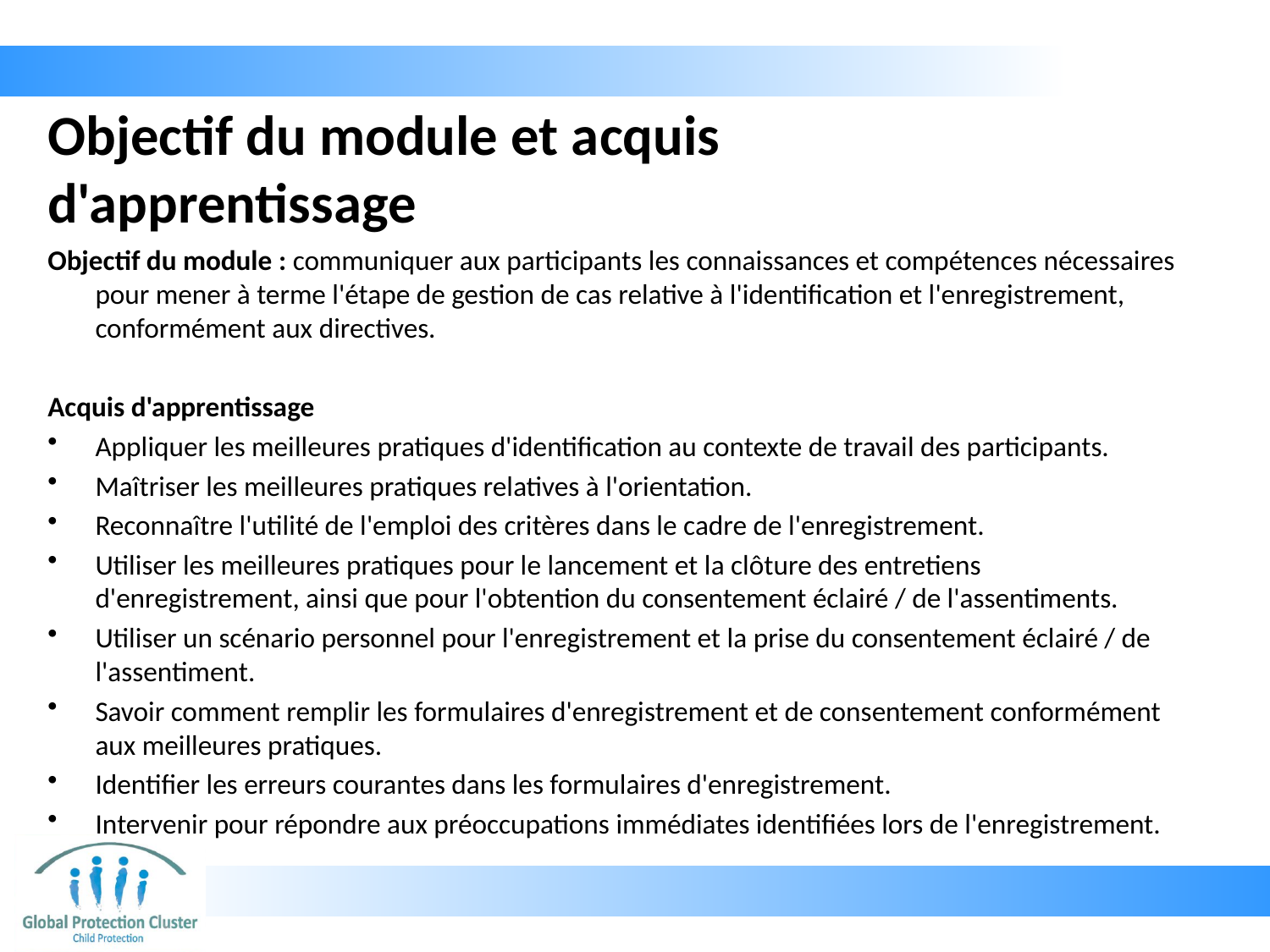

# Objectif du module et acquis d'apprentissage
Objectif du module : communiquer aux participants les connaissances et compétences nécessaires pour mener à terme l'étape de gestion de cas relative à l'identification et l'enregistrement, conformément aux directives.

Acquis d'apprentissage
Appliquer les meilleures pratiques d'identification au contexte de travail des participants.
Maîtriser les meilleures pratiques relatives à l'orientation.
Reconnaître l'utilité de l'emploi des critères dans le cadre de l'enregistrement.
Utiliser les meilleures pratiques pour le lancement et la clôture des entretiens d'enregistrement, ainsi que pour l'obtention du consentement éclairé / de l'assentiments.
Utiliser un scénario personnel pour l'enregistrement et la prise du consentement éclairé / de l'assentiment.
Savoir comment remplir les formulaires d'enregistrement et de consentement conformément aux meilleures pratiques.
Identifier les erreurs courantes dans les formulaires d'enregistrement.
Intervenir pour répondre aux préoccupations immédiates identifiées lors de l'enregistrement.